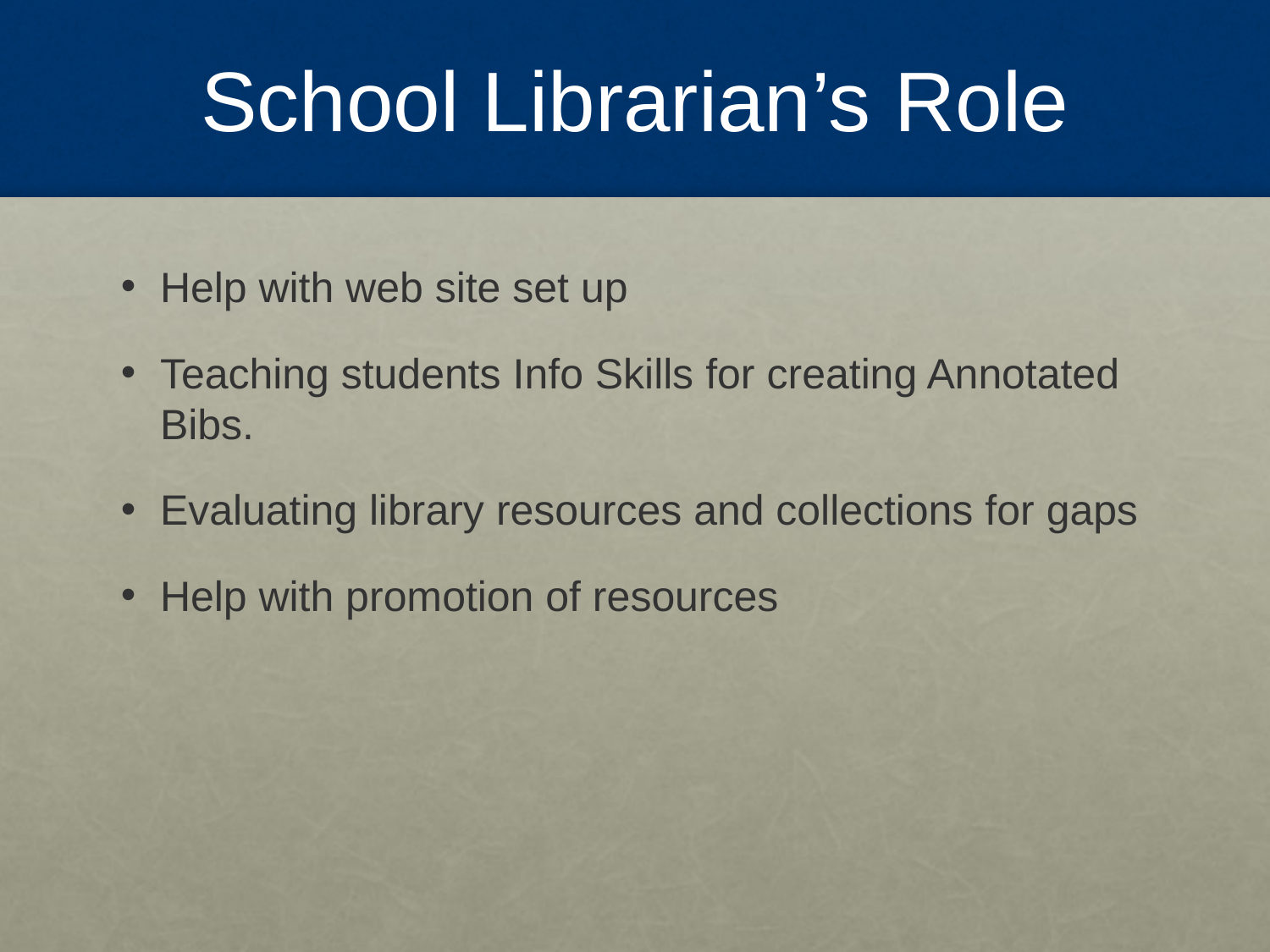

# School Librarian’s Role
Help with web site set up
Teaching students Info Skills for creating Annotated Bibs.
Evaluating library resources and collections for gaps
Help with promotion of resources